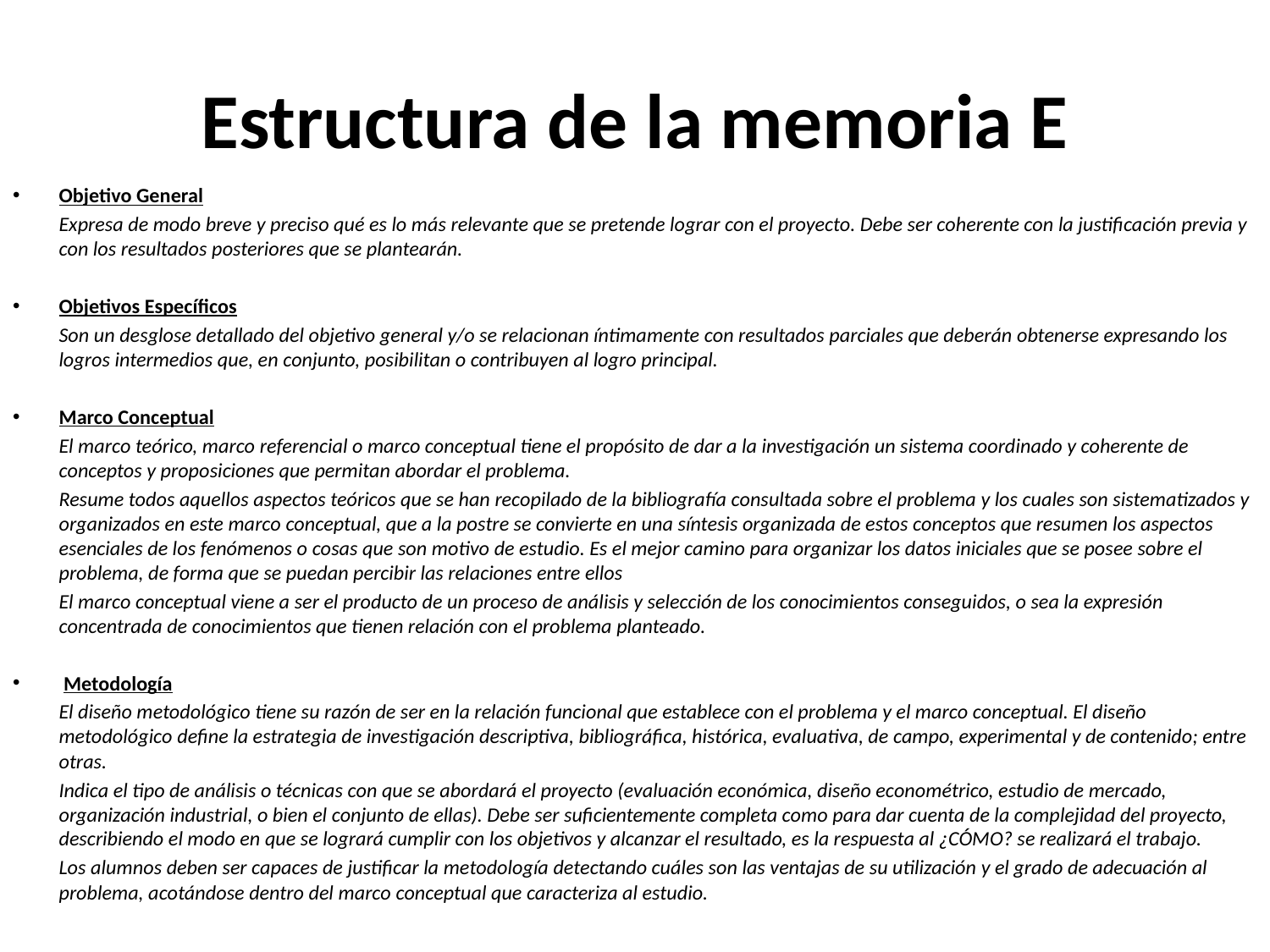

# Estructura de la memoria E
Objetivo General
	Expresa de modo breve y preciso qué es lo más relevante que se pretende lograr con el proyecto. Debe ser coherente con la justificación previa y con los resultados posteriores que se plantearán.

Objetivos Específicos
	Son un desglose detallado del objetivo general y/o se relacionan íntimamente con resultados parciales que deberán obtenerse expresando los logros intermedios que, en conjunto, posibilitan o contribuyen al logro principal.

Marco Conceptual
	El marco teórico, marco referencial o marco conceptual tiene el propósito de dar a la investigación un sistema coordinado y coherente de conceptos y proposiciones que permitan abordar el problema.
	Resume todos aquellos aspectos teóricos que se han recopilado de la bibliografía consultada sobre el problema y los cuales son sistematizados y organizados en este marco conceptual, que a la postre se convierte en una síntesis organizada de estos conceptos que resumen los aspectos esenciales de los fenómenos o cosas que son motivo de estudio. Es el mejor camino para organizar los datos iniciales que se posee sobre el problema, de forma que se puedan percibir las relaciones entre ellos
	El marco conceptual viene a ser el producto de un proceso de análisis y selección de los conocimientos conseguidos, o sea la expresión concentrada de conocimientos que tienen relación con el problema planteado.

 Metodología
	El diseño metodológico tiene su razón de ser en la relación funcional que establece con el problema y el marco conceptual. El diseño metodológico define la estrategia de investigación descriptiva, bibliográfica, histórica, evaluativa, de campo, experimental y de contenido; entre otras.
	Indica el tipo de análisis o técnicas con que se abordará el proyecto (evaluación económica, diseño econométrico, estudio de mercado, organización industrial, o bien el conjunto de ellas). Debe ser suficientemente completa como para dar cuenta de la complejidad del proyecto, describiendo el modo en que se logrará cumplir con los objetivos y alcanzar el resultado, es la respuesta al ¿CÓMO? se realizará el trabajo.
	Los alumnos deben ser capaces de justificar la metodología detectando cuáles son las ventajas de su utilización y el grado de adecuación al problema, acotándose dentro del marco conceptual que caracteriza al estudio.